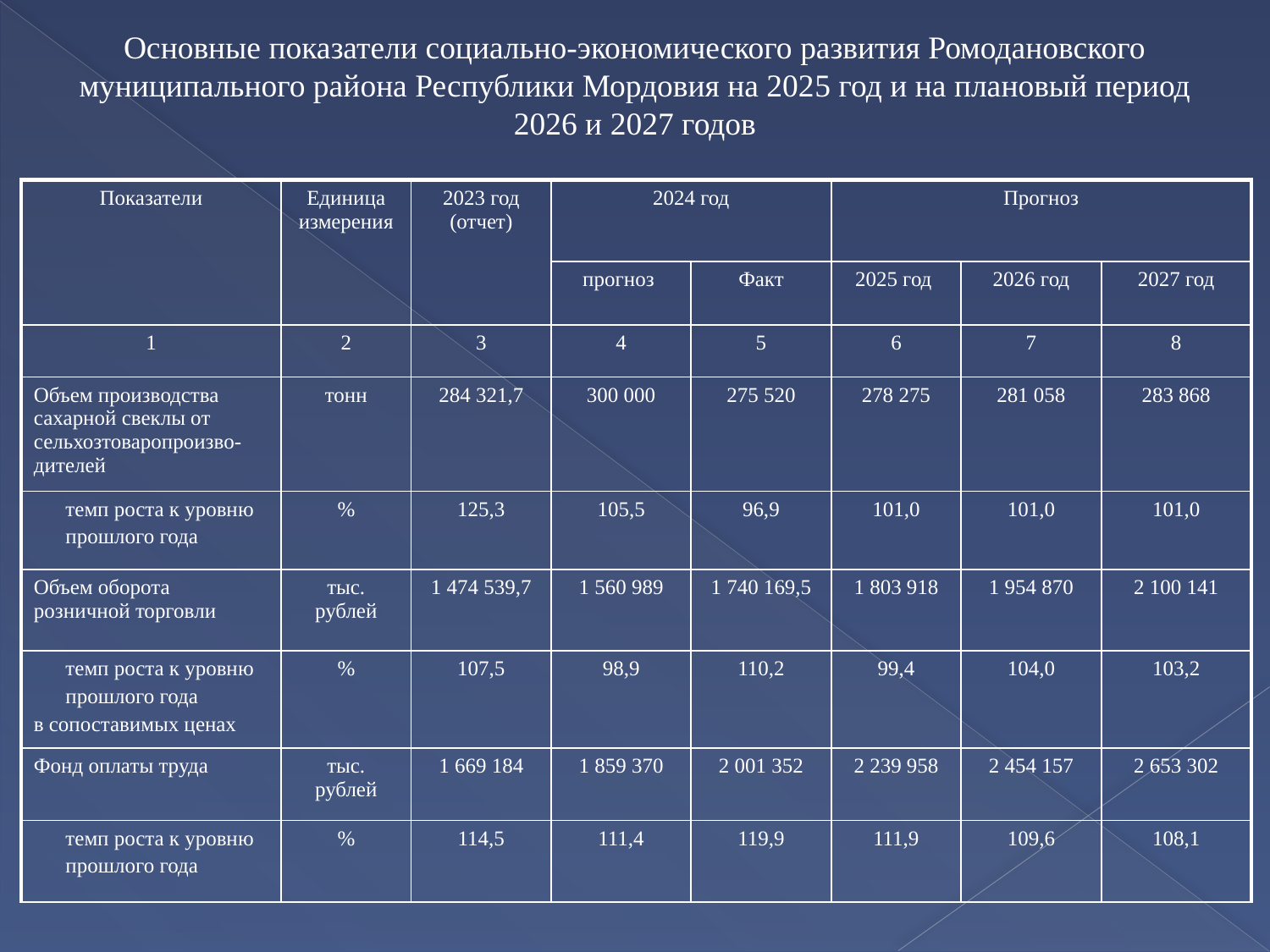

Основные показатели социально-экономического развития Ромодановского муниципального района Республики Мордовия на 2025 год и на плановый период 2026 и 2027 годов
| Показатели | Единица измерения | 2023 год (отчет) | 2024 год |  | Прогноз |  |  |
| --- | --- | --- | --- | --- | --- | --- | --- |
|  |  |  | прогноз | Факт | 2025 год | 2026 год | 2027 год |
| 1 | 2 | 3 | 4 | 5 | 6 | 7 | 8 |
| Объем производства сахарной свеклы от сельхозтоваропроизво-дителей | тонн | 284 321,7 | 300 000 | 275 520 | 278 275 | 281 058 | 283 868 |
| темп роста к уровню прошлого года | % | 125,3 | 105,5 | 96,9 | 101,0 | 101,0 | 101,0 |
| Объем оборота розничной торговли | тыс. рублей | 1 474 539,7 | 1 560 989 | 1 740 169,5 | 1 803 918 | 1 954 870 | 2 100 141 |
| темп роста к уровню прошлого года в сопоставимых ценах | % | 107,5 | 98,9 | 110,2 | 99,4 | 104,0 | 103,2 |
| Фонд оплаты труда | тыс. рублей | 1 669 184 | 1 859 370 | 2 001 352 | 2 239 958 | 2 454 157 | 2 653 302 |
| темп роста к уровню прошлого года | % | 114,5 | 111,4 | 119,9 | 111,9 | 109,6 | 108,1 |